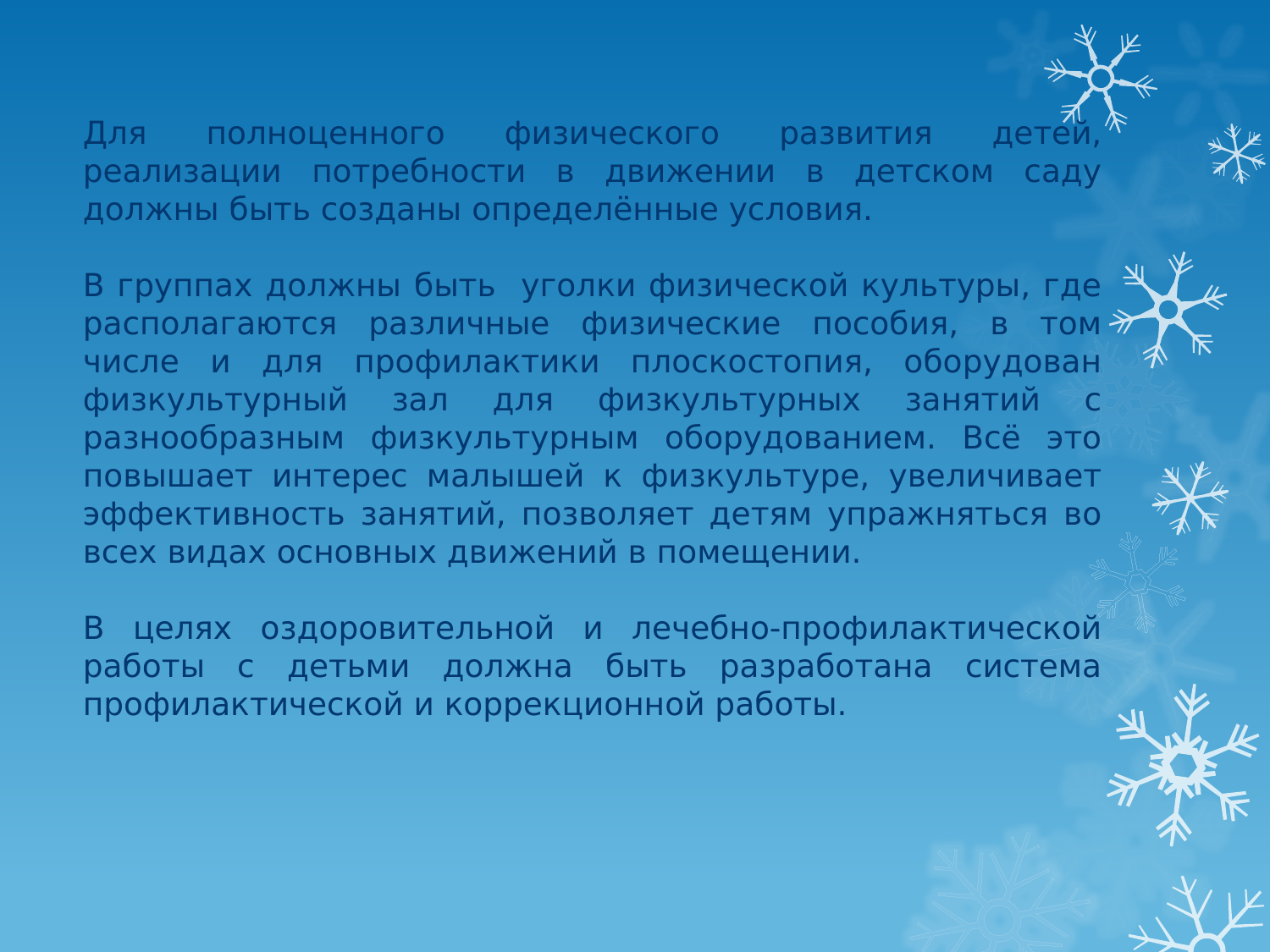

Для полноценного физического развития детей, реализации потребности в движении в детском саду должны быть созданы определённые условия.

В группах должны быть  уголки физической культуры, где располагаются различные физические пособия, в том числе и для профилактики плоскостопия, оборудован физкультурный зал для физкультурных занятий с разнообразным физкультурным оборудованием. Всё это повышает интерес малышей к физкультуре, увеличивает эффективность занятий, позволяет детям упражняться во всех видах основных движений в помещении.

В целях оздоровительной и лечебно-профилактической работы с детьми должна быть разработана система профилактической и коррекционной работы.